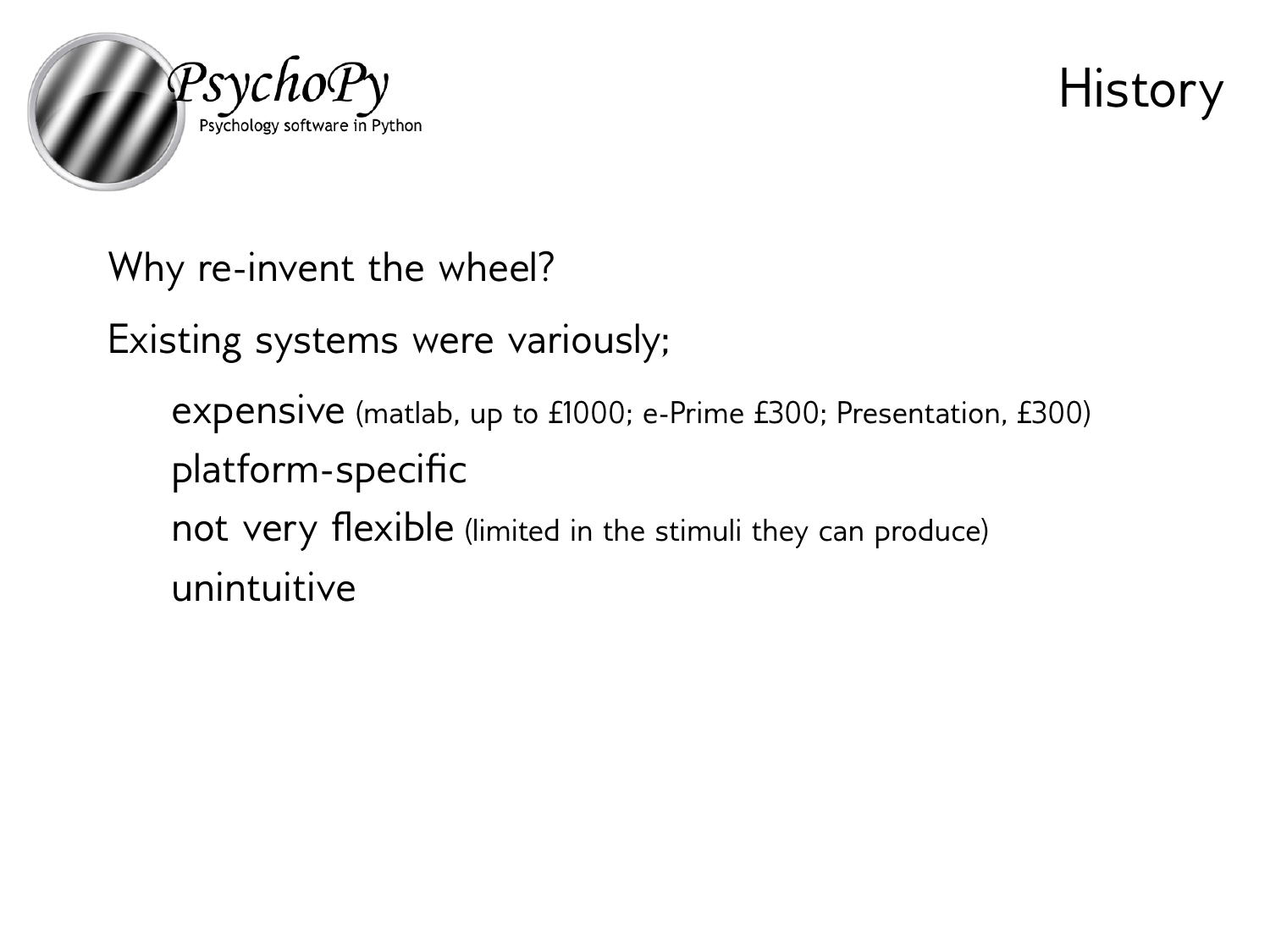

# History
Why re-invent the wheel?
Existing systems were variously;
expensive (matlab, up to £1000; e-Prime £300; Presentation, £300)
platform-specific
not very flexible (limited in the stimuli they can produce)
unintuitive